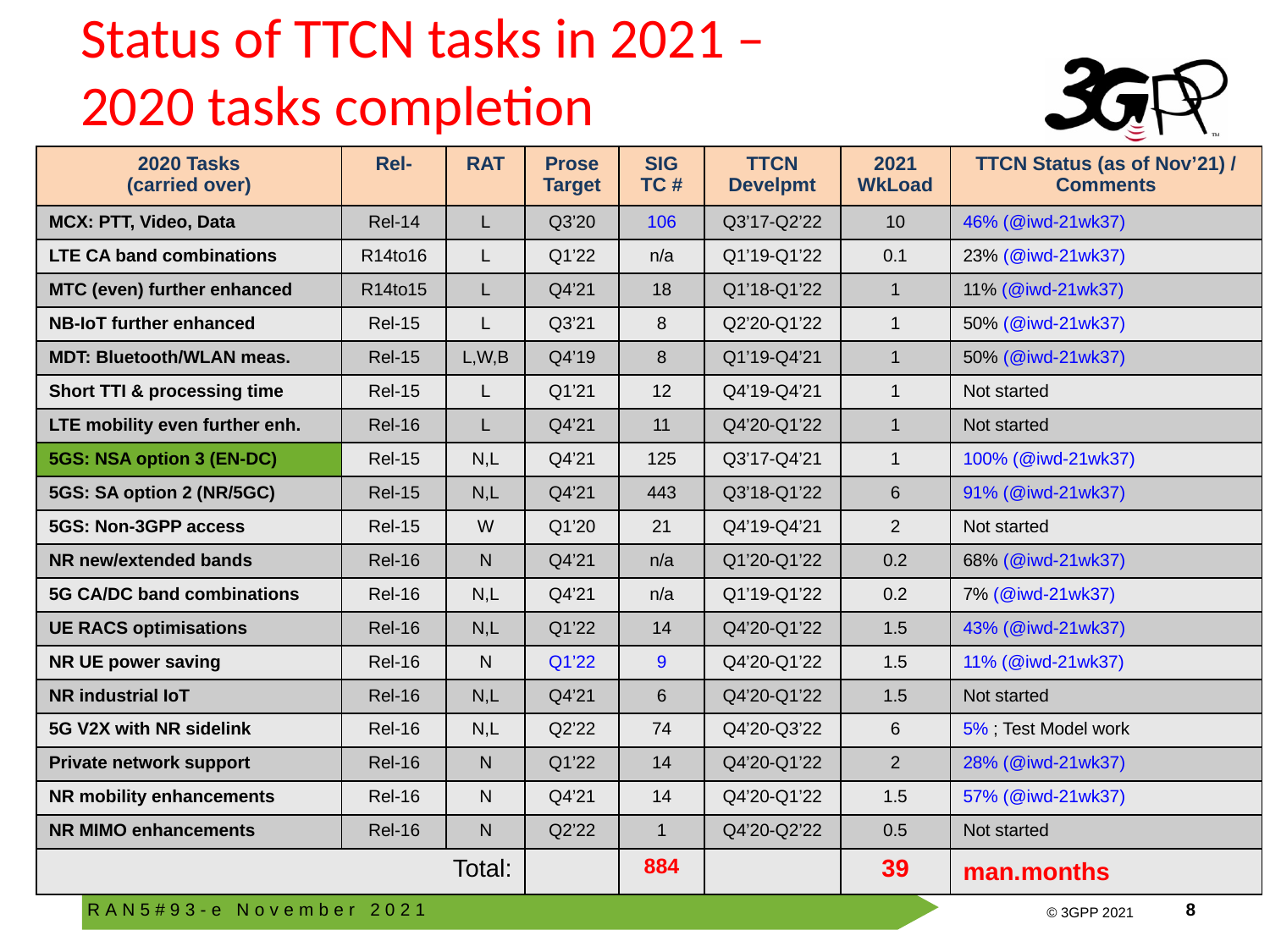

# Status of TTCN tasks in 2021 – 2020 tasks completion
| 2020 Tasks (carried over) | Rel- | RAT | Prose Target | SIG TC # | TTCN Develpmt | 2021 WkLoad | TTCN Status (as of Nov’21) / Comments |
| --- | --- | --- | --- | --- | --- | --- | --- |
| MCX: PTT, Video, Data | Rel-14 | L | Q3’20 | 106 | Q3’17-Q2’22 | 10 | 46% (@iwd-21wk37) |
| LTE CA band combinations | R14to16 | L | Q1’22 | n/a | Q1’19-Q1’22 | 0.1 | 23% (@iwd-21wk37) |
| MTC (even) further enhanced | R14to15 | L | Q4’21 | 18 | Q1’18-Q1’22 | 1 | 11% (@iwd-21wk37) |
| NB-IoT further enhanced | Rel-15 | L | Q3’21 | 8 | Q2’20-Q1’22 | 1 | 50% (@iwd-21wk37) |
| MDT: Bluetooth/WLAN meas. | Rel-15 | L,W,B | Q4’19 | 8 | Q1’19-Q4’21 | 1 | 50% (@iwd-21wk37) |
| Short TTI & processing time | Rel-15 | L | Q1’21 | 12 | Q4’19-Q4’21 | 1 | Not started |
| LTE mobility even further enh. | Rel-16 | L | Q4’21 | 11 | Q4’20-Q1’22 | 1 | Not started |
| 5GS: NSA option 3 (EN-DC) | Rel-15 | N,L | Q4’21 | 125 | Q3’17-Q4’21 | 1 | 100% (@iwd-21wk37) |
| 5GS: SA option 2 (NR/5GC) | Rel-15 | N,L | Q4’21 | 443 | Q3’18-Q1’22 | 6 | 91% (@iwd-21wk37) |
| 5GS: Non-3GPP access | Rel-15 | W | Q1’20 | 21 | Q4’19-Q4’21 | 2 | Not started |
| NR new/extended bands | Rel-16 | N | Q4’21 | n/a | Q1’20-Q1’22 | 0.2 | 68% (@iwd-21wk37) |
| 5G CA/DC band combinations | Rel-16 | N,L | Q4’21 | n/a | Q1’19-Q1’22 | 0.2 | 7% (@iwd-21wk37) |
| UE RACS optimisations | Rel-16 | N,L | Q1’22 | 14 | Q4’20-Q1’22 | 1.5 | 43% (@iwd-21wk37) |
| NR UE power saving | Rel-16 | N | Q1’22 | 9 | Q4’20-Q1’22 | 1.5 | 11% (@iwd-21wk37) |
| NR industrial IoT | Rel-16 | N,L | Q4’21 | 6 | Q4’20-Q1’22 | 1.5 | Not started |
| 5G V2X with NR sidelink | Rel-16 | N,L | Q2’22 | 74 | Q4’20-Q3’22 | 6 | 5% ; Test Model work |
| Private network support | Rel-16 | N | Q1’22 | 14 | Q4’20-Q1’22 | 2 | 28% (@iwd-21wk37) |
| NR mobility enhancements | Rel-16 | N | Q4’21 | 14 | Q4’20-Q1’22 | 1.5 | 57% (@iwd-21wk37) |
| NR MIMO enhancements | Rel-16 | N | Q2’22 | 1 | Q4’20-Q2’22 | 0.5 | Not started |
| Total: |  |  |  | 884 |  | 39 | man.months |